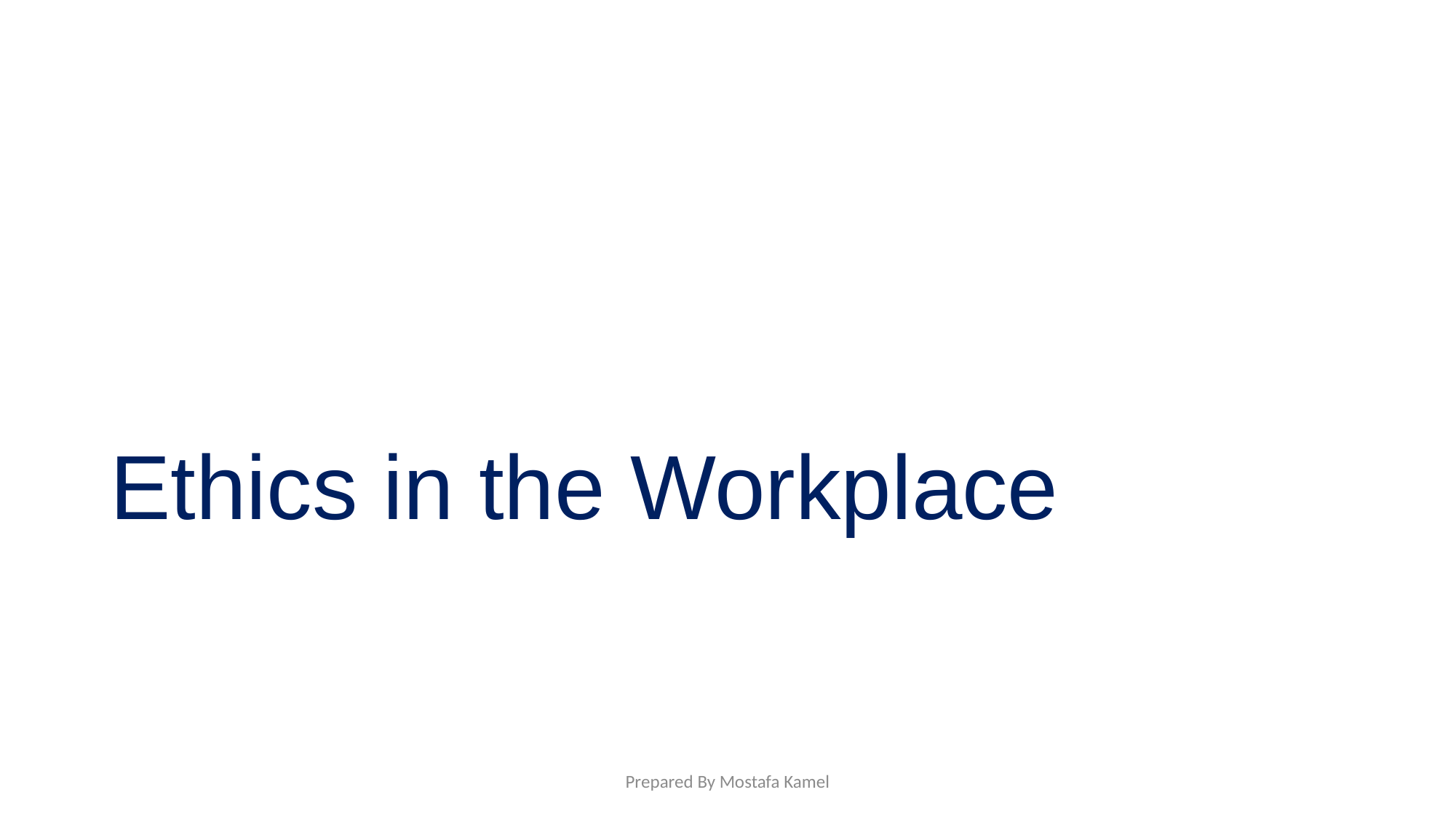

# Ethics in the Workplace
Prepared By Mostafa Kamel